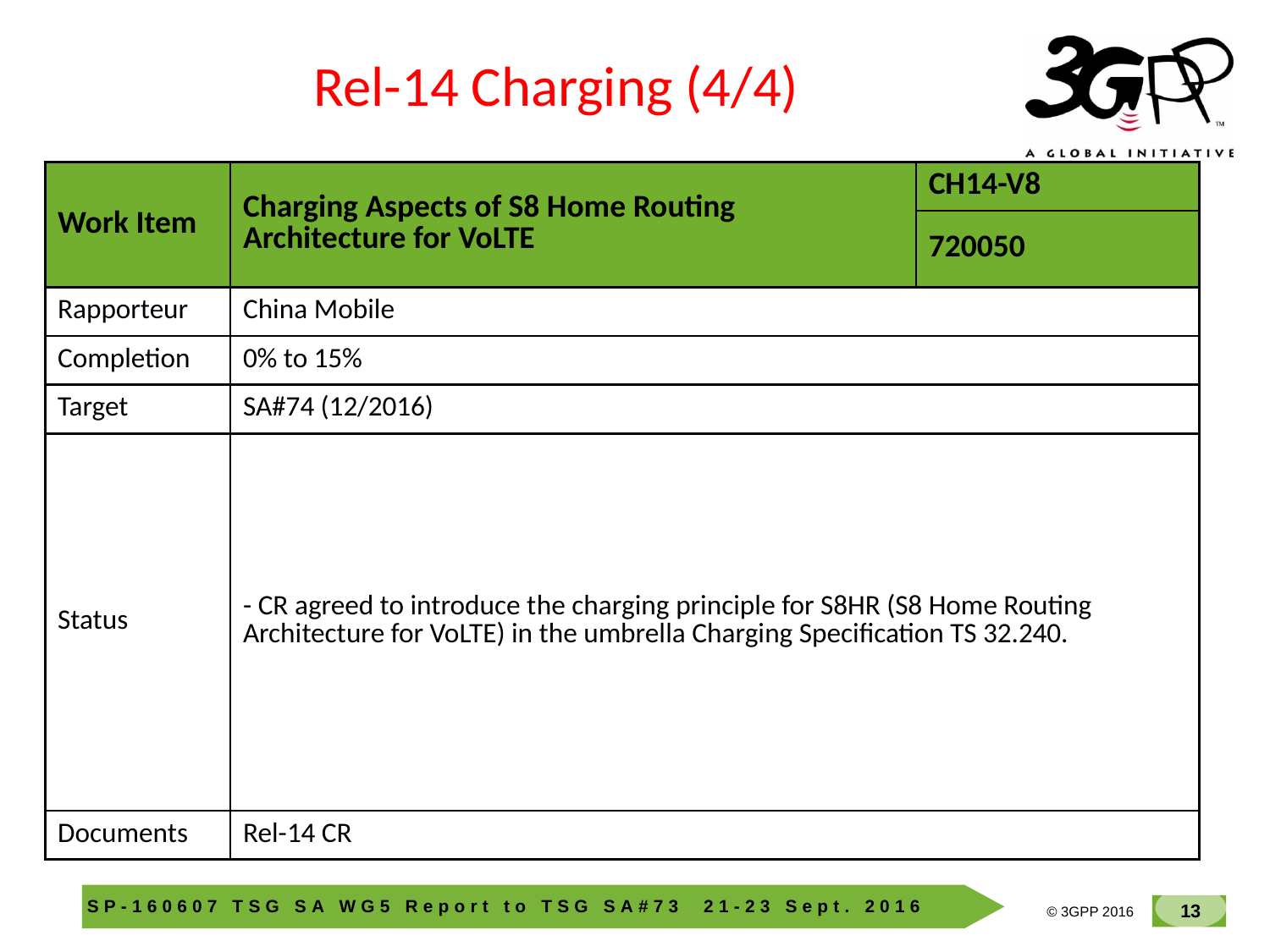

Rel-14 Charging (4/4)
| Work Item | Charging Aspects of S8 Home Routing Architecture for VoLTE | CH14-V8 |
| --- | --- | --- |
|  |  | 720050 |
| Rapporteur | China Mobile |  |
| Completion | 0% to 15% |  |
| Target | SA#74 (12/2016) |  |
| Status | - CR agreed to introduce the charging principle for S8HR (S8 Home Routing Architecture for VoLTE) in the umbrella Charging Specification TS 32.240. |  |
| Documents | Rel-14 CR |  |